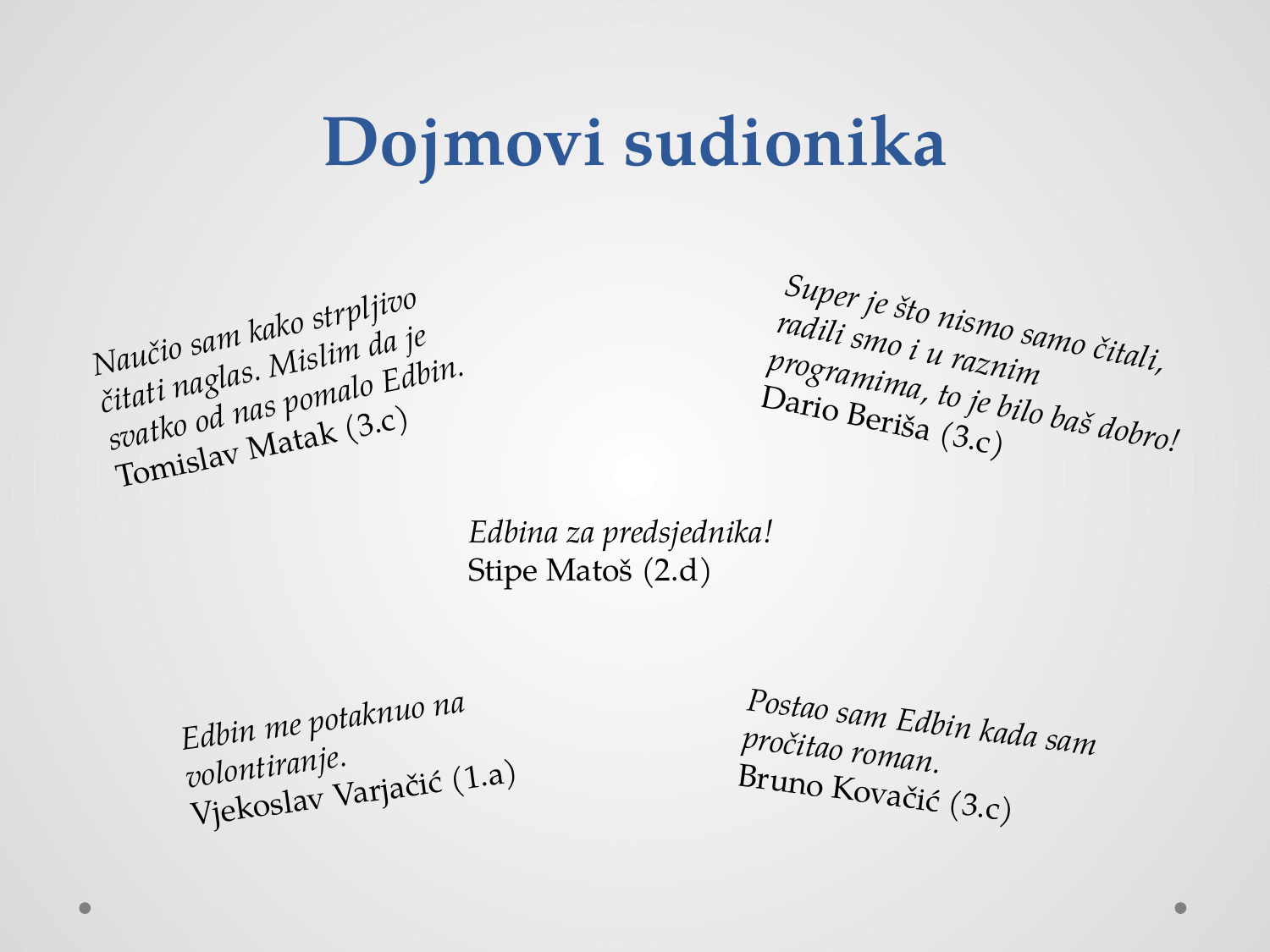

# Dojmovi sudionika
Naučio sam kako strpljivo čitati naglas. Mislim da je svatko od nas pomalo Edbin. Tomislav Matak (3.c)
Super je što nismo samo čitali, radili smo i u raznim programima, to je bilo baš dobro!
Dario Beriša (3.c)
Edbina za predsjednika!
Stipe Matoš (2.d)
Edbin me potaknuo na volontiranje.
Vjekoslav Varjačić (1.a)
Postao sam Edbin kada sam pročitao roman.
Bruno Kovačić (3.c)